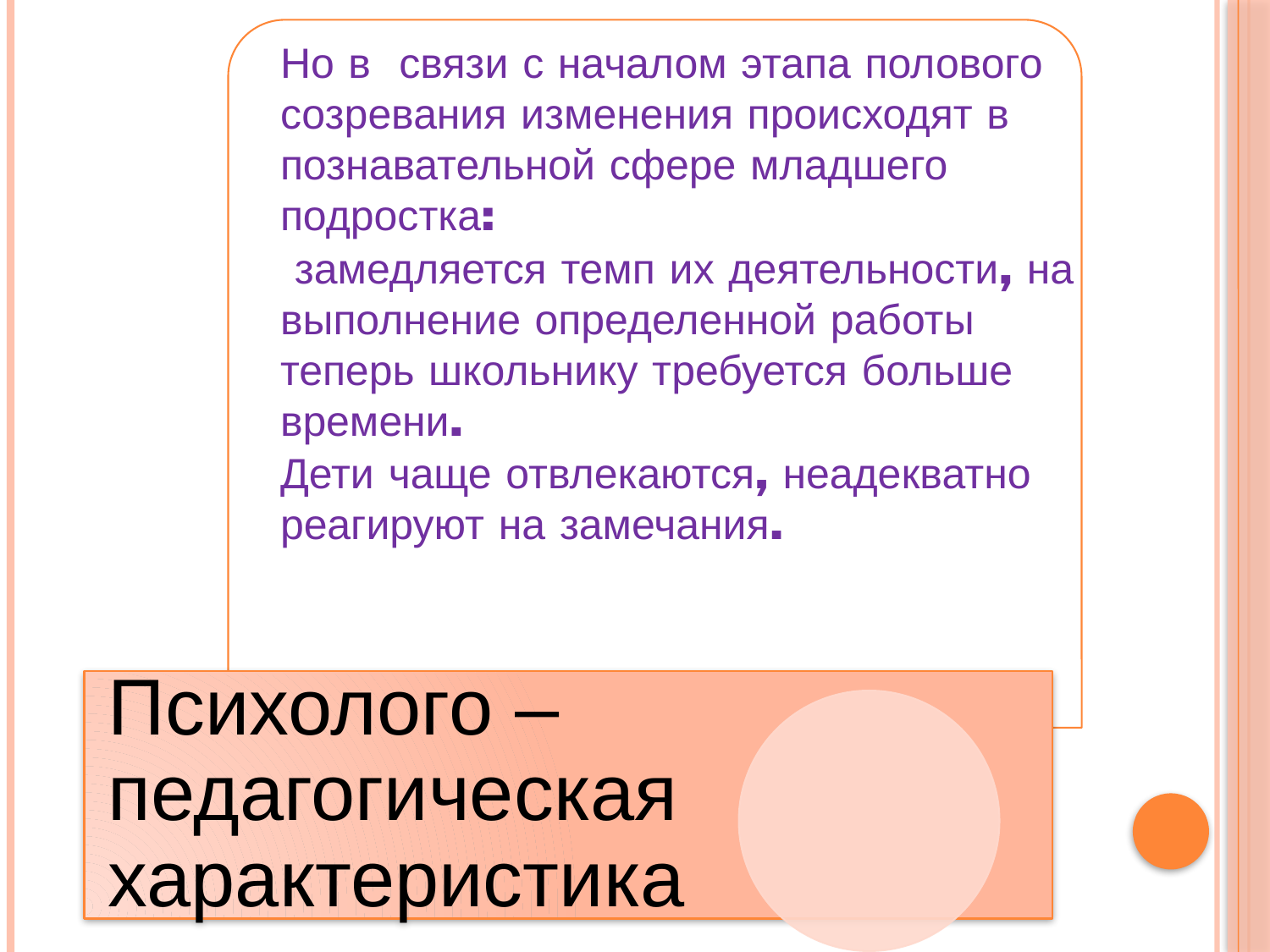

Психолого – педагогическая характеристика
Но в  связи с началом этапа полового созревания изменения происходят в познавательной сфере младшего подростка:

 замедляется темп их деятельности, на выполнение определенной работы теперь школьнику требуется больше времени.

Дети чаще отвлекаются, неадекватно реагируют на замечания.